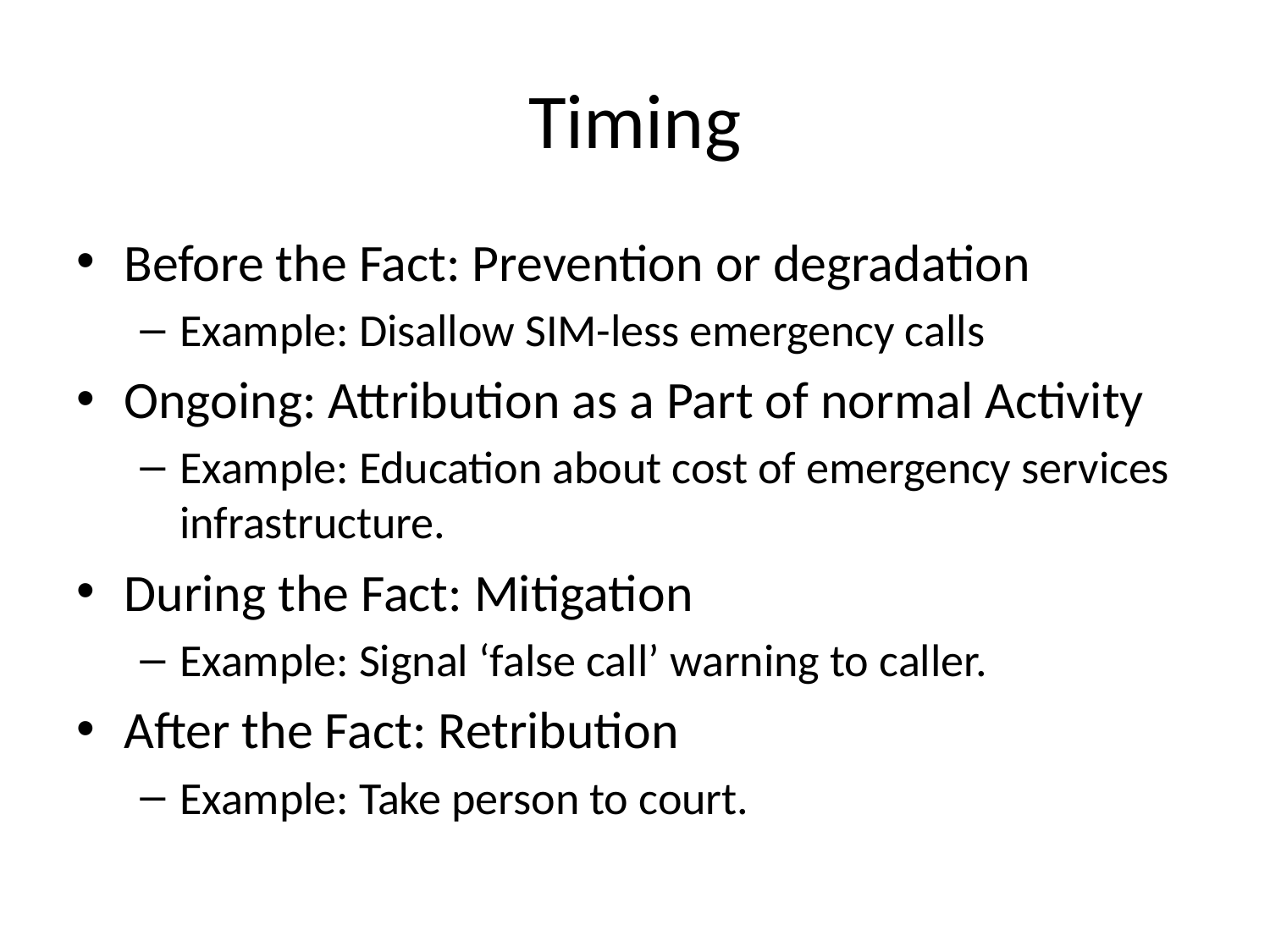

# Timing
Before the Fact: Prevention or degradation
Example: Disallow SIM-less emergency calls
Ongoing: Attribution as a Part of normal Activity
Example: Education about cost of emergency services infrastructure.
During the Fact: Mitigation
Example: Signal ‘false call’ warning to caller.
After the Fact: Retribution
Example: Take person to court.